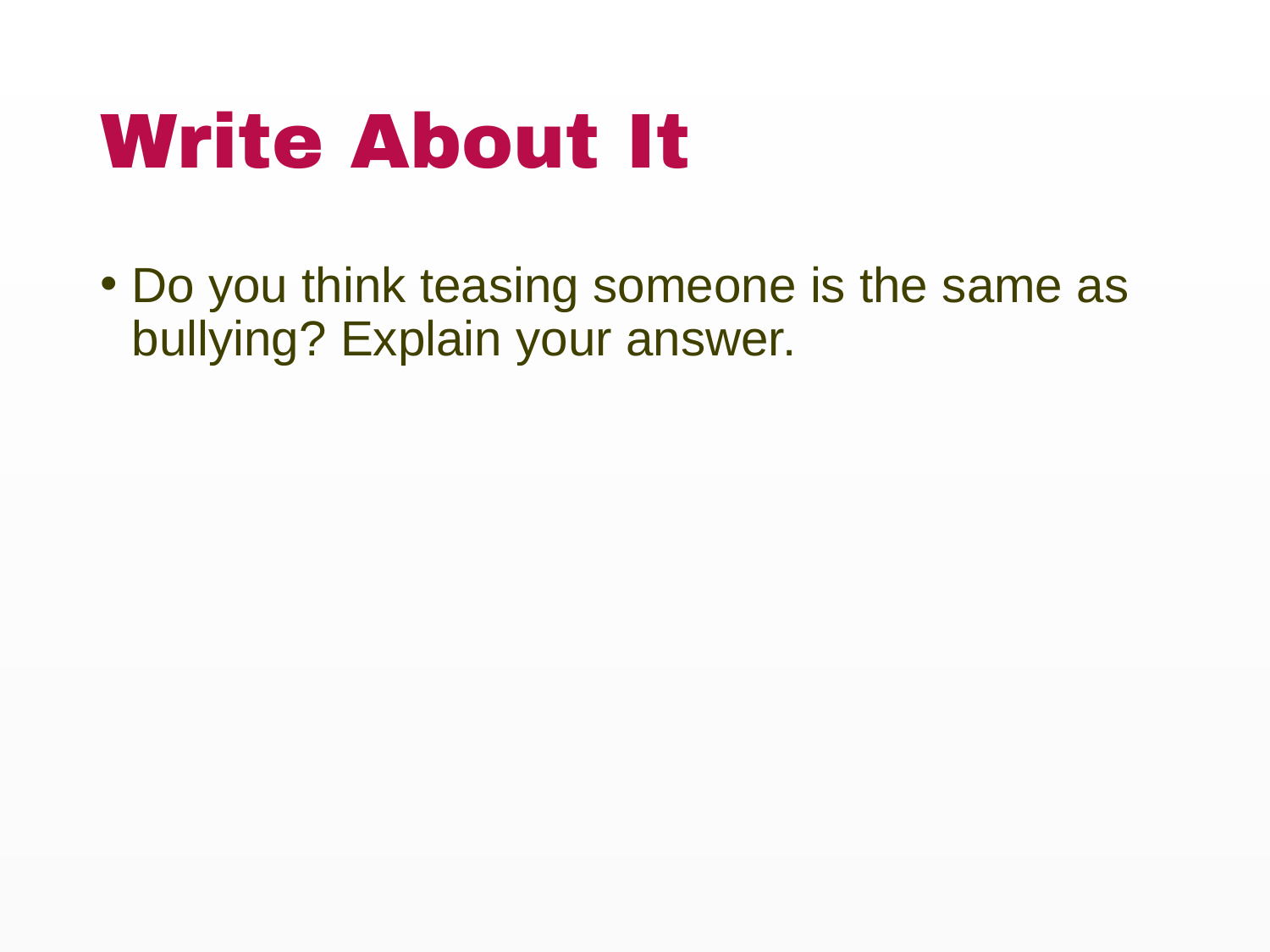

# Write About It
Do you think teasing someone is the same as bullying? Explain your answer.